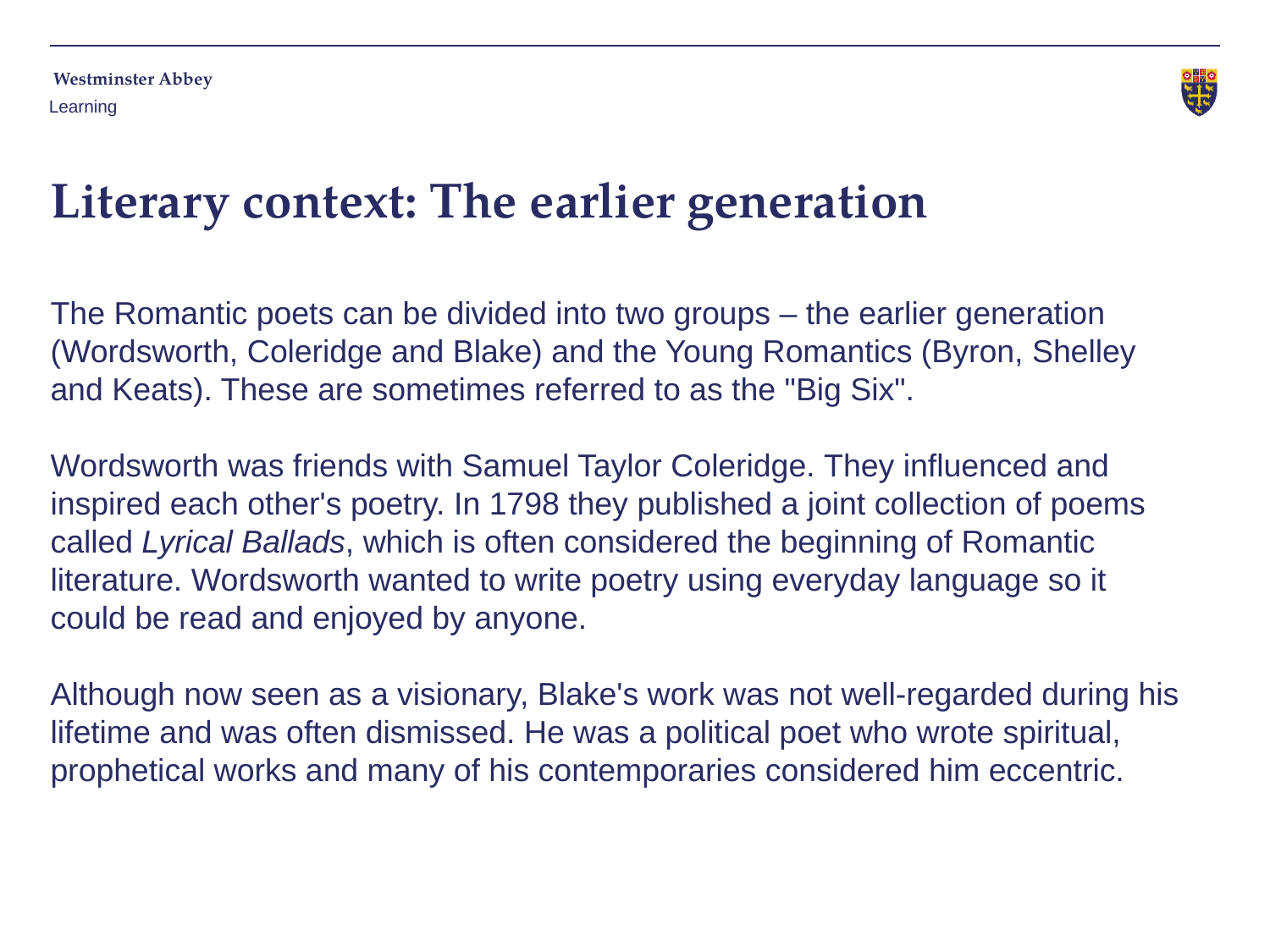

Learning
# Literary context: The earlier generation
The Romantic poets can be divided into two groups – the earlier generation (Wordsworth, Coleridge and Blake) and the Young Romantics (Byron, Shelley and Keats). These are sometimes referred to as the "Big Six".

Wordsworth was friends with Samuel Taylor Coleridge. They influenced and inspired each other's poetry. In 1798 they published a joint collection of poems called Lyrical Ballads, which is often considered the beginning of Romantic literature. Wordsworth wanted to write poetry using everyday language so it could be read and enjoyed by anyone.

Although now seen as a visionary, Blake's work was not well-regarded during his lifetime and was often dismissed. He was a political poet who wrote spiritual, prophetical works and many of his contemporaries considered him eccentric.